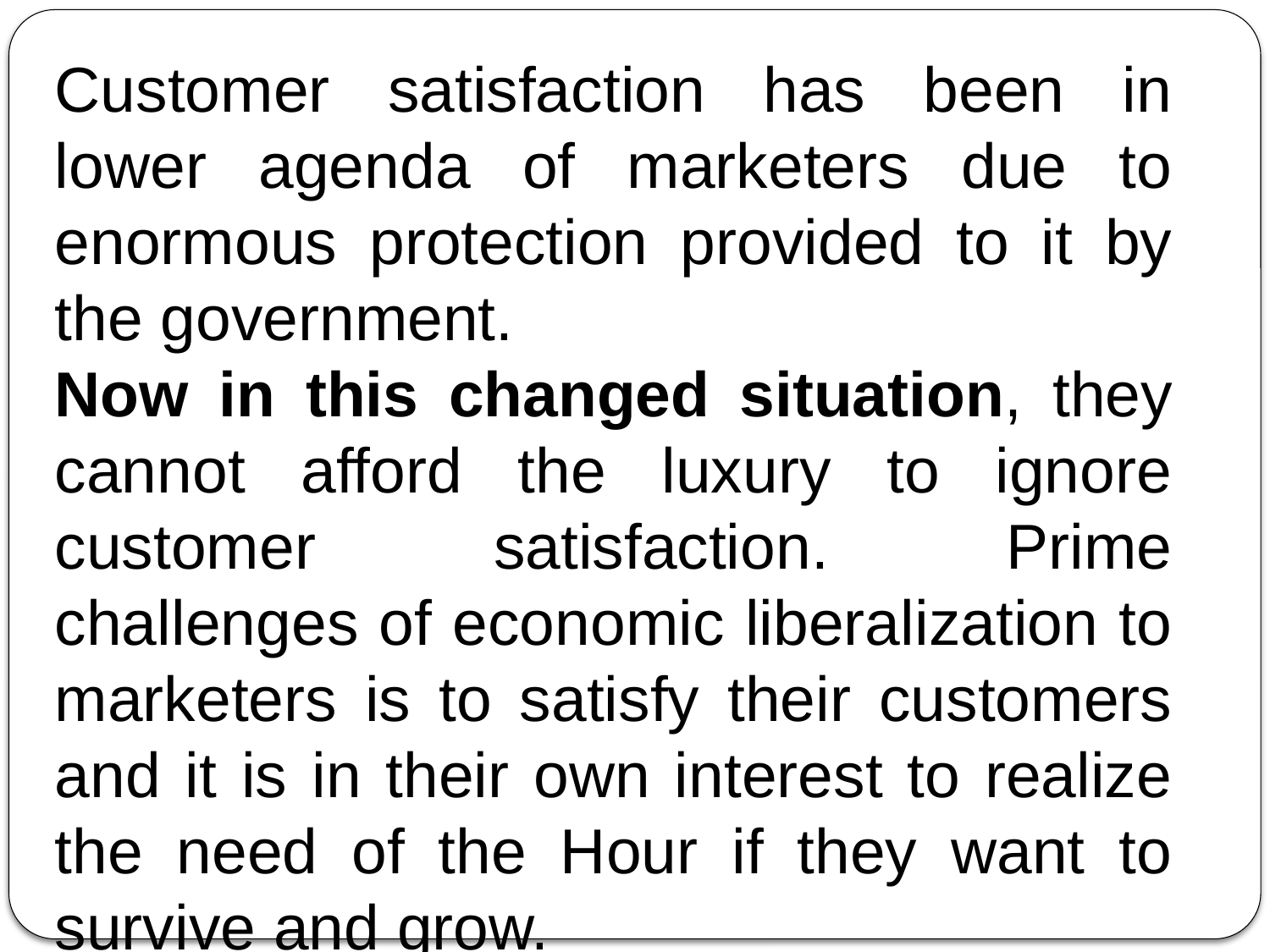

Customer satisfaction has been in lower agenda of marketers due to enormous protection provided to it by the government.
Now in this changed situation, they cannot afford the luxury to ignore customer satisfaction. Prime challenges of economic liberalization to marketers is to satisfy their customers and it is in their own interest to realize the need of the Hour if they want to survive and grow.